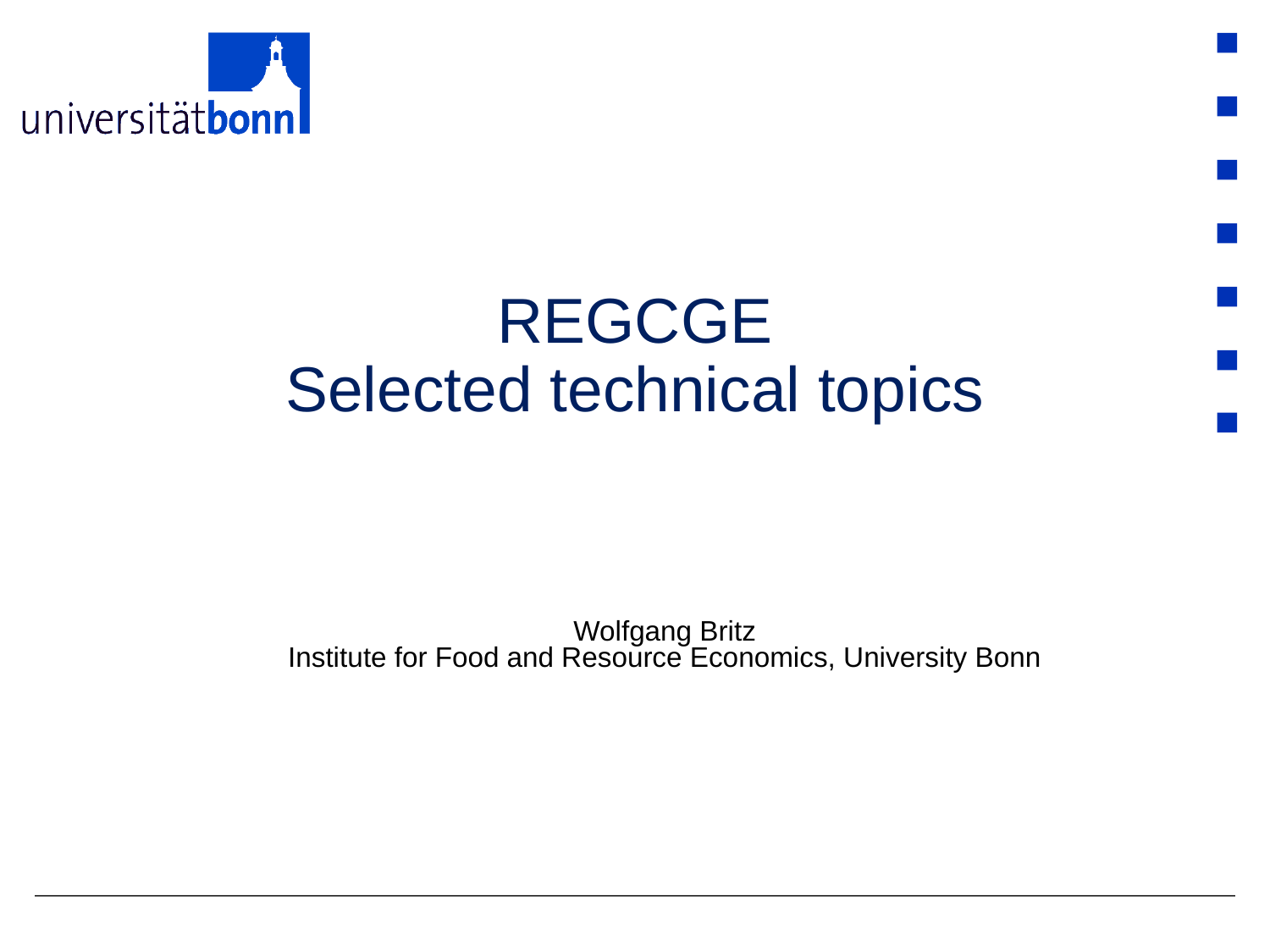

# REGCGE Selected technical topics

Wolfgang Britz
Institute for Food and Resource Economics, University Bonn